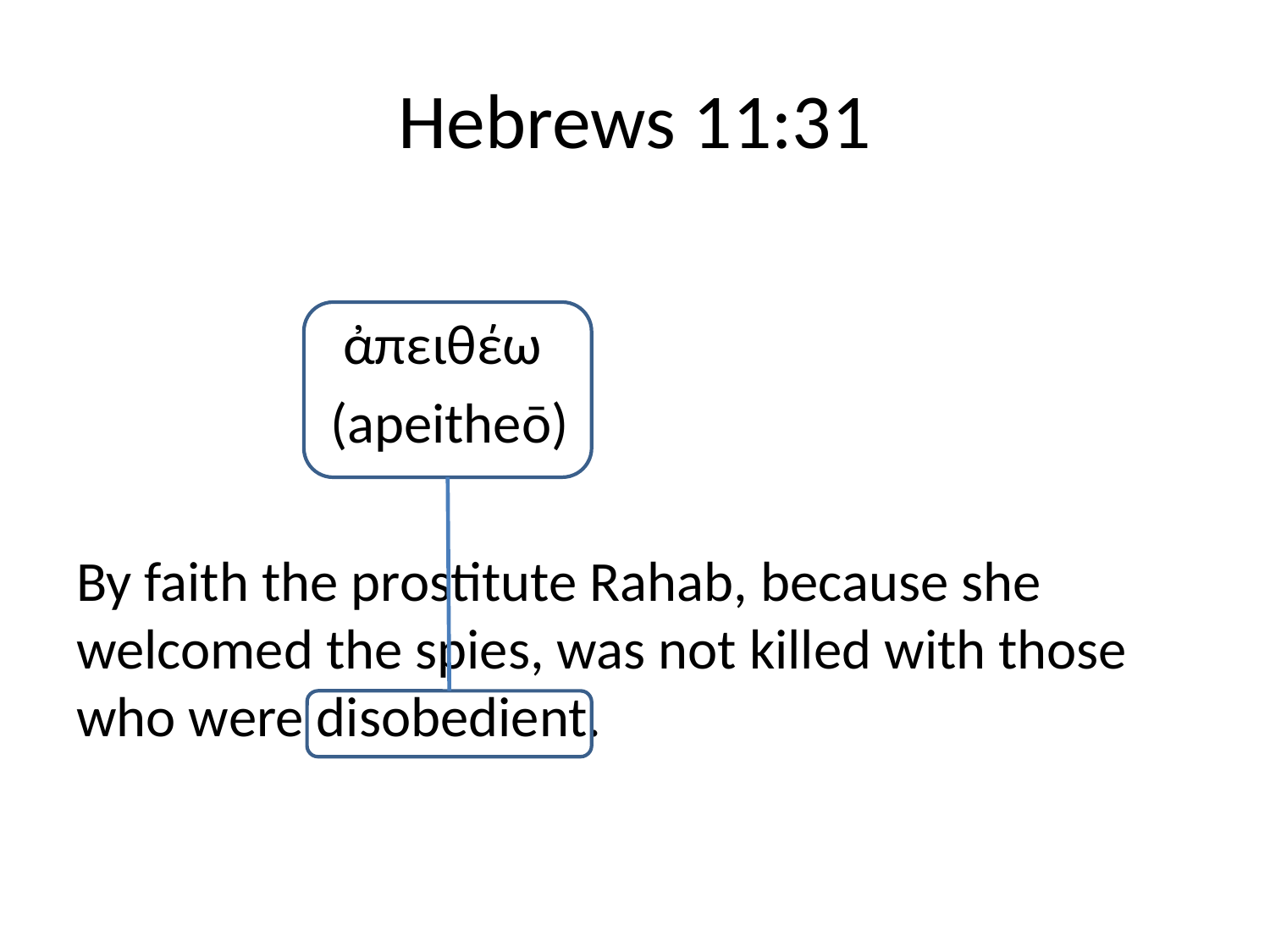

# Hebrews 11:31

		 ἀπειθέω
		(apeitheō)

By faith the prostitute Rahab, because she welcomed the spies, was not killed with those who were disobedient.